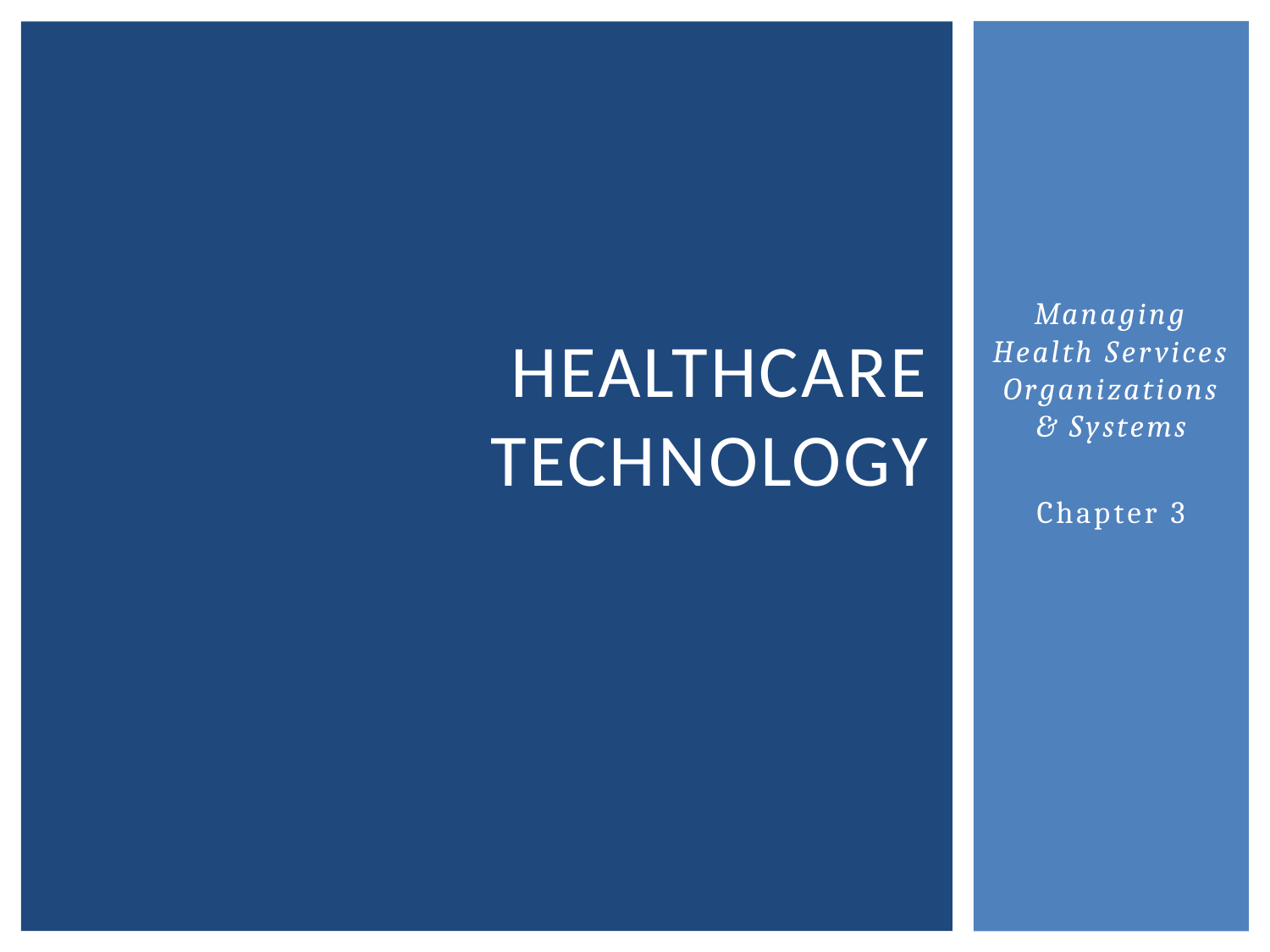

# Healthcare technology
Managing Health Services Organizations & Systems

Chapter 3